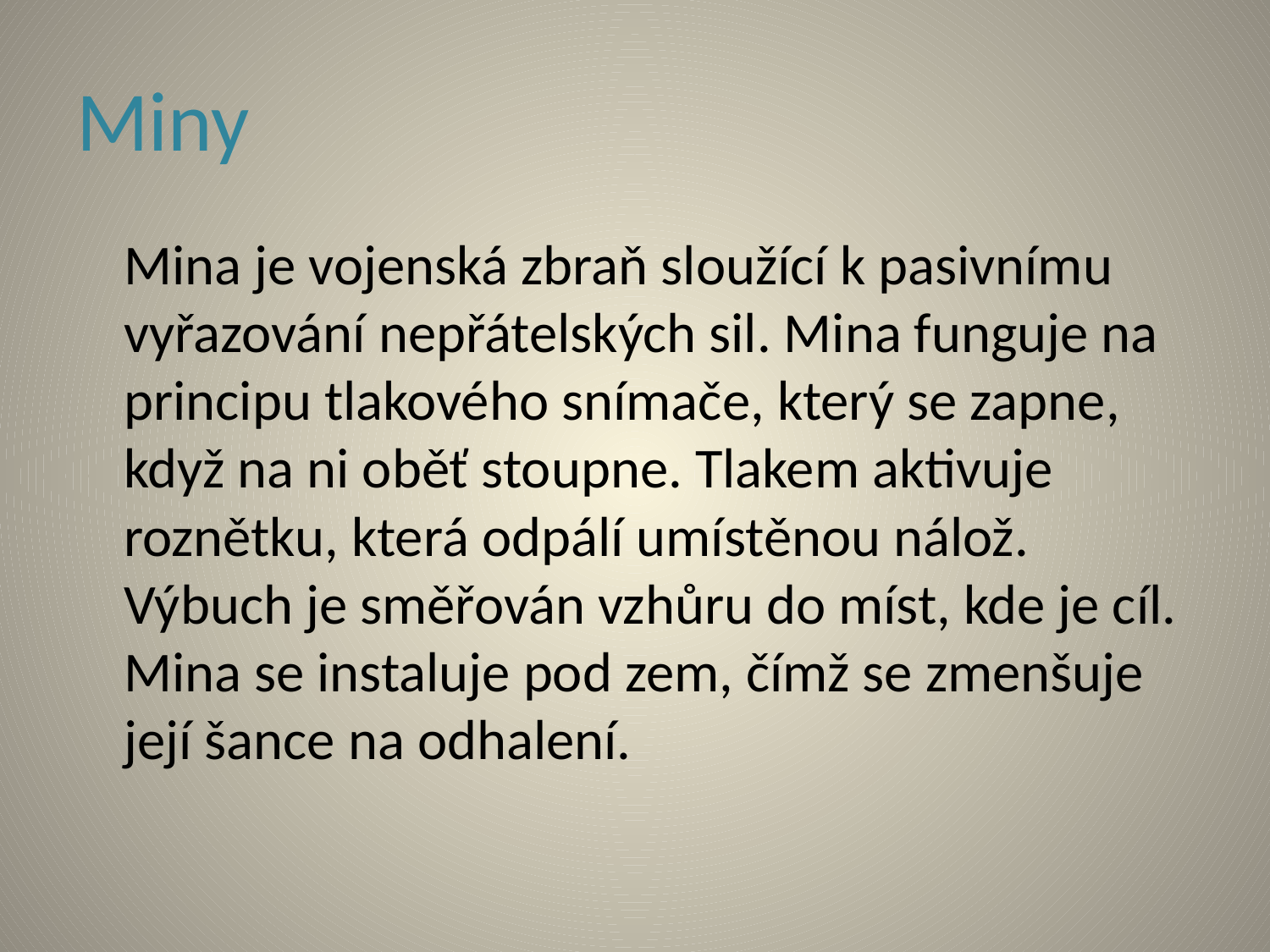

# Miny
	Mina je vojenská zbraň sloužící k pasivnímu vyřazování nepřátelských sil. Mina funguje na principu tlakového snímače, který se zapne, když na ni oběť stoupne. Tlakem aktivuje roznětku, která odpálí umístěnou nálož. Výbuch je směřován vzhůru do míst, kde je cíl. Mina se instaluje pod zem, čímž se zmenšuje její šance na odhalení.